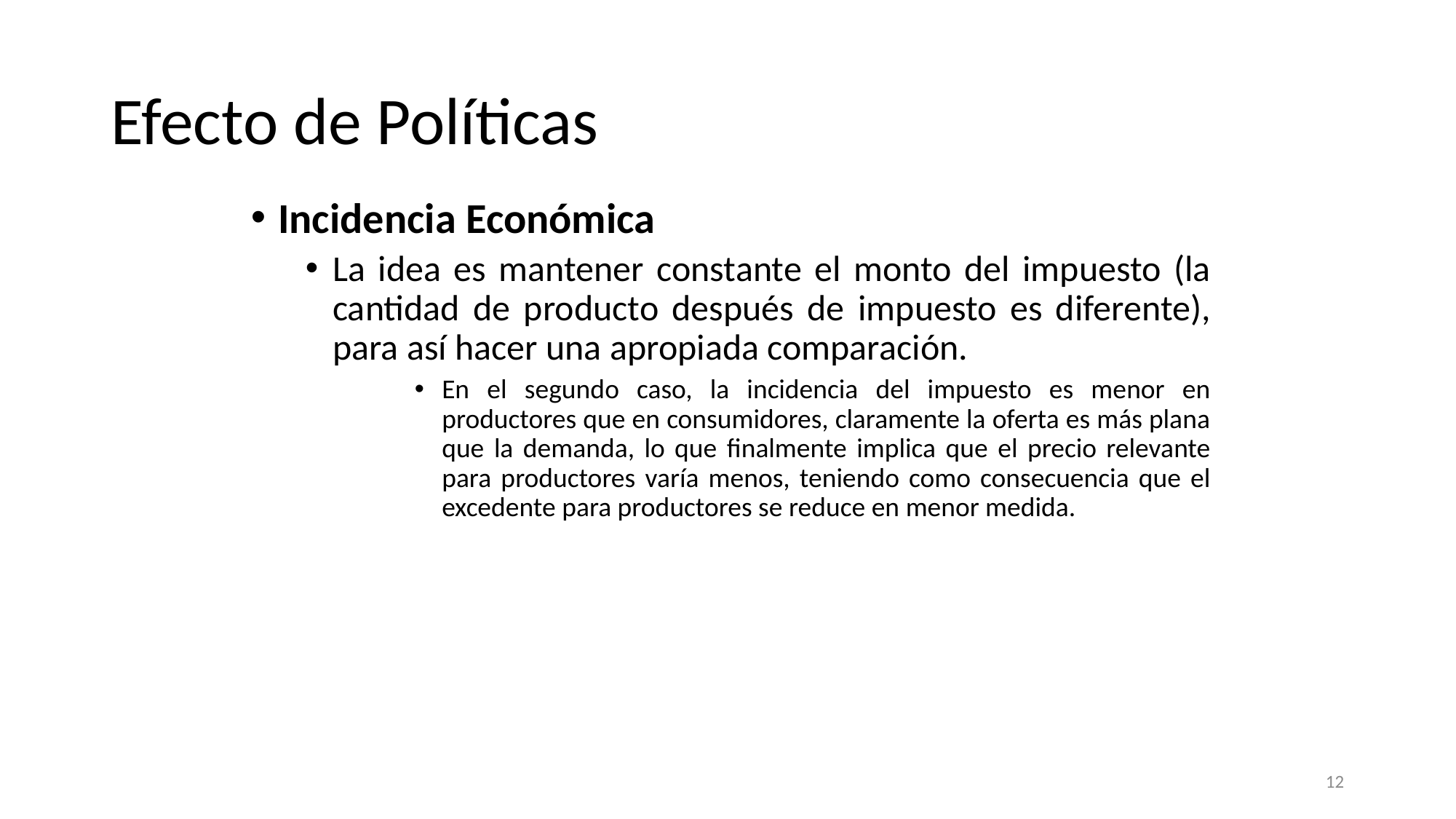

# Efecto de Políticas
Incidencia Económica
La idea es mantener constante el monto del impuesto (la cantidad de producto después de impuesto es diferente), para así hacer una apropiada comparación.
En el segundo caso, la incidencia del impuesto es menor en productores que en consumidores, claramente la oferta es más plana que la demanda, lo que finalmente implica que el precio relevante para productores varía menos, teniendo como consecuencia que el excedente para productores se reduce en menor medida.
12